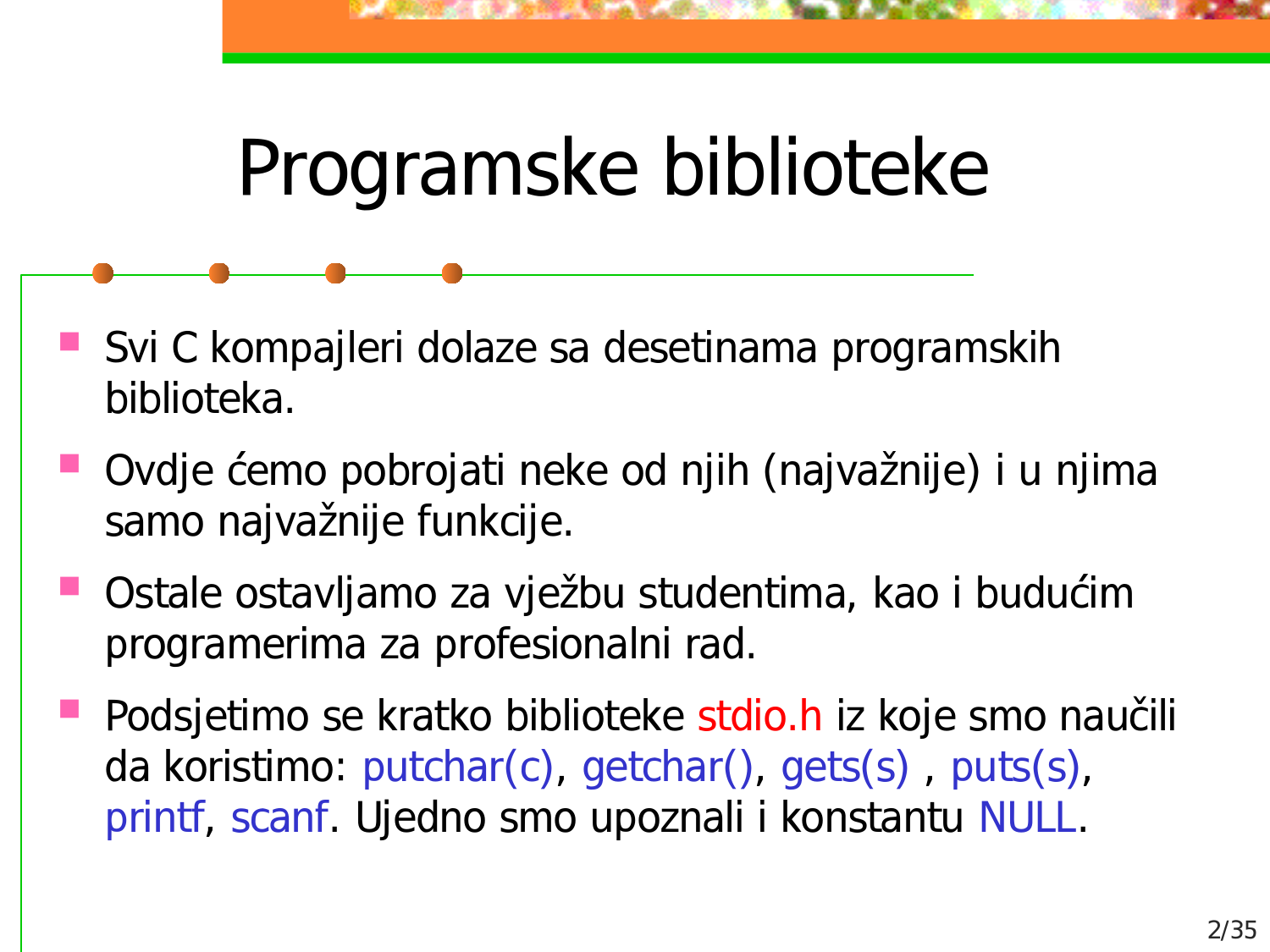

# Programske biblioteke
Svi C kompajleri dolaze sa desetinama programskih biblioteka.
Ovdje ćemo pobrojati neke od njih (najvažnije) i u njima samo najvažnije funkcije.
Ostale ostavljamo za vježbu studentima, kao i budućim programerima za profesionalni rad.
Podsjetimo se kratko biblioteke stdio.h iz koje smo naučili da koristimo: putchar(c), getchar(), gets(s) , puts(s), printf, scanf. Ujedno smo upoznali i konstantu NULL.
2/35